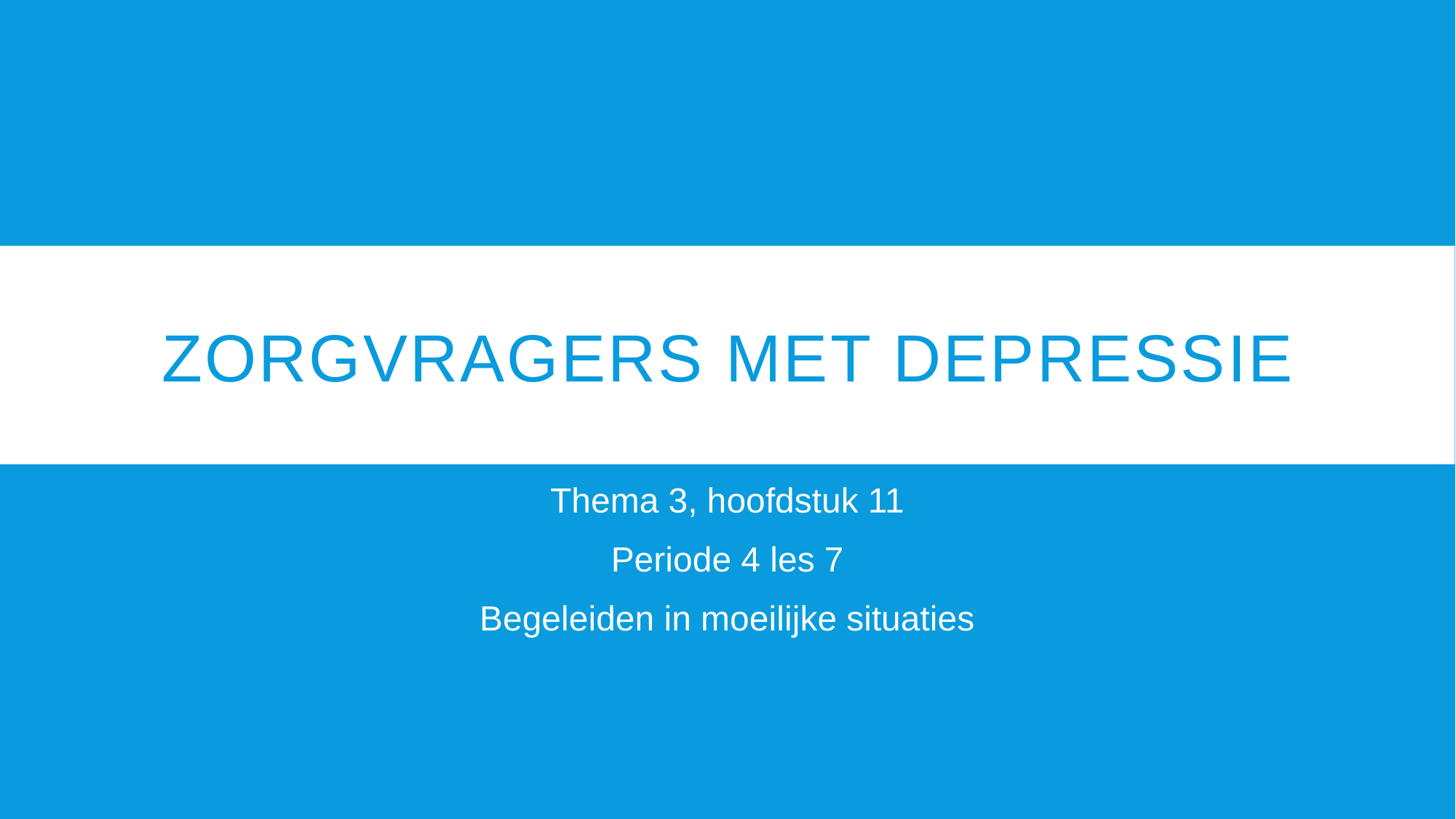

# Zorgvragers met depressie
Thema 3, hoofdstuk 11
Periode 4 les 7
Begeleiden in moeilijke situaties